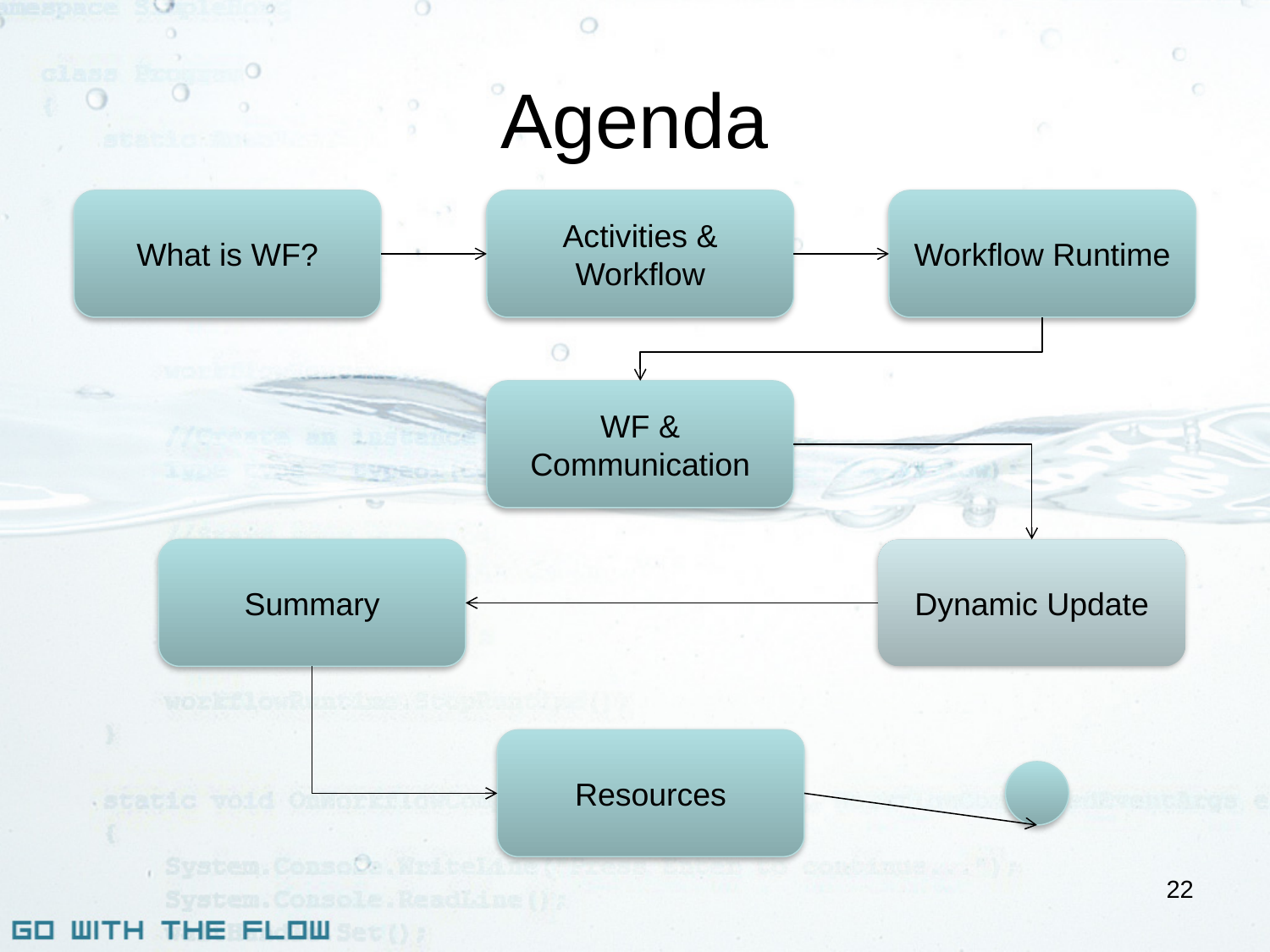

# Agenda
What is WF?
Activities &
Workflow
Workflow Runtime
WF &
Communication
Summary
Dynamic Update
Resources

22